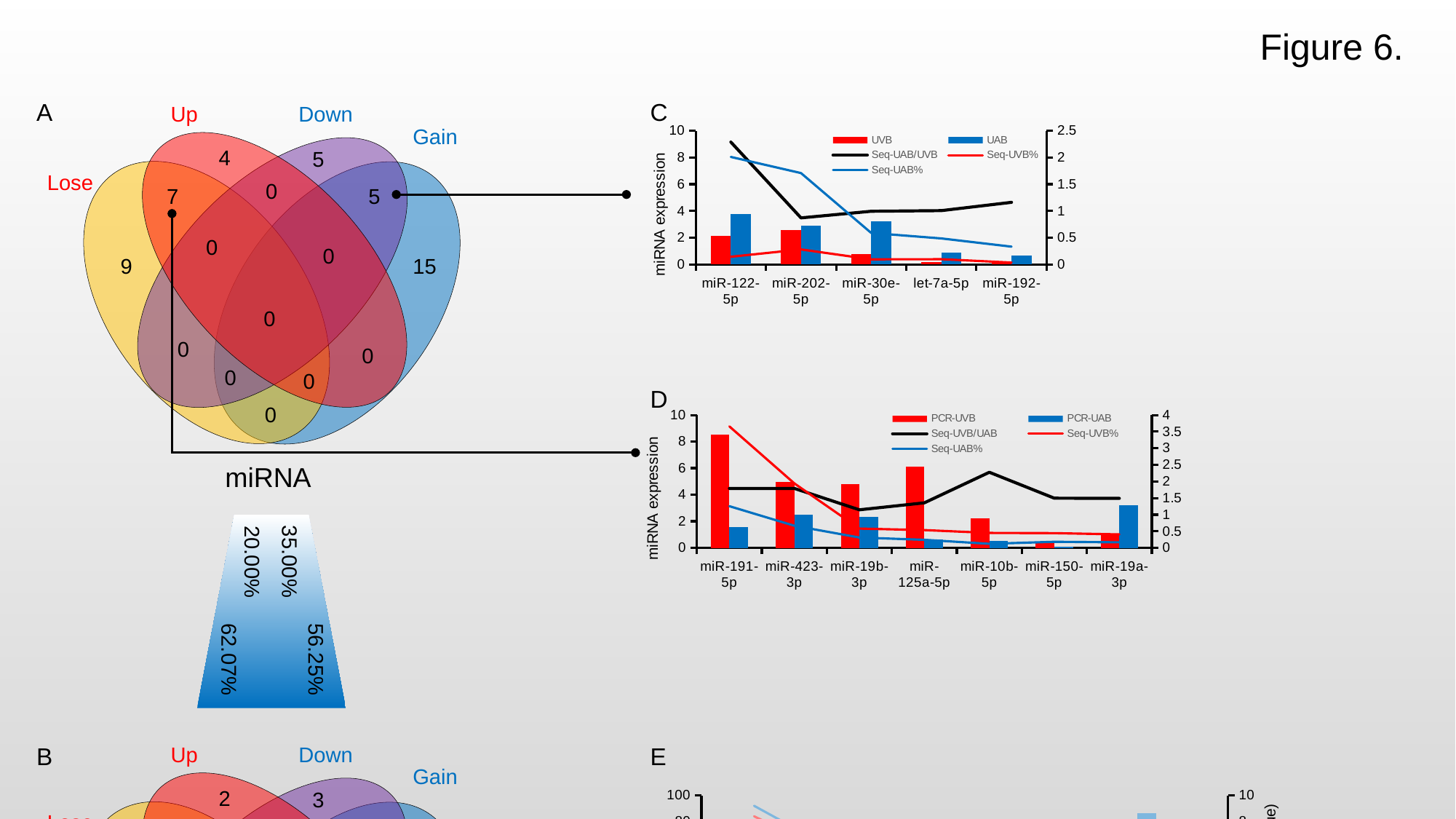

Figure 6.
A
C
Up
Down

Gain
Lose
5
15
4
0
7
5
0
0
9
0
0
0
0
0
0
miRNA

### Chart

| Category | UVB | UAB | Seq-UAB/UVB | Seq-UVB% | Seq-UAB% |
|---|---|---|---|---|---|
| miR-122-5p | 2.14507582021142 | 3.75980354782162 | 9.15503075385468 | 0.143136296502067 | 2.01083532820966 |
| miR-202-5p | 2.5531368402966 | 2.87545580301484 | 3.48476264596913 | 0.279910979826264 | 1.7084540758473 |
| miR-30e-5p | 0.76646414874471 | 3.21887307218709 | 3.97755736358092 | 0.0954241976680446 | 0.58964344210659 |
| let-7a-5p | 0.20043705043613 | 0.874250873653699 | 4.02683683534209 | 0.0974387085077032 | 0.486329847549454 |
| miR-192-5p | 0.22214668793493 | 0.66327770480931 | 4.64635019462551 | 0.0349888724782831 | 0.332619377598589 |
D

### Chart

| Category | PCR-UVB | PCR-UAB | Seq-UVB/UAB | Seq-UVB% | Seq-UAB% |
|---|---|---|---|---|---|
| miR-191-5p | 8.52181582060837 | 1.55914933048953 | 4.47300174536147 | 3.65792757727504 | 1.25488219730377 |
| miR-423-3p | 4.9678215581219 | 2.52082118064376 | 4.47565372268086 | 1.94029201925024 | 0.665238755197179 |
| miR-19b-3p | 4.80997853430081 | 2.3047825230448 | 2.86613634635971 | 0.578906799186137 | 0.309940783671414 |
| miR-125a-5p | 6.10067580276283 | 0.616167081929738 | 3.38975740963698 | 0.534375506941051 | 0.241905001889883 |
| miR-10b-5p | 2.23053727266046 | 0.511177222319378 | 5.68994993760493 | 0.44849372903981 | 0.120952500944942 |
| miR-150-5p | 0.331573116512869 | 0.0960287723827098 | 3.73949428523445 | 0.442132115861941 | 0.181428751417413 |
| miR-19a-3p | 1.0553364506961 | 3.23523371539548 | 3.72726572315062 | 0.403962436794722 | 0.166309688799295 |
56.25%
35.00%
20.00%
62.07%
B
Up
Down

Gain
Lose
3
8
2
0
0
3
3
5
2
23
0
1
5
1
6
KEGG Pathway
E

### Chart

| Category | Gain | Down | Lose | Up | Gain | Down | Lose | Up |
|---|---|---|---|---|---|---|---|---|
| MAPK signaling pathway | 79.0 | 46.0 | 27.0 | 37.0 | 9.18789557466991 | 5.16123060866519 | 1.56628169058162 | 8.37300465473977 |
| Endocytosis | 50.0 | 27.0 | 20.0 | 23.0 | 4.69640233371779 | 2.09785075475395 | 1.48602769565229 | 4.41400477723591 |
| Focal adhesion | 53.0 | 29.0 | 34.0 | 24.0 | 4.57087767998708 | 2.13539743398825 | 6.19299147226907 | 4.2863731114102 |
| Regulation of actin cytoskeleton | 55.0 | 35.0 | 35.0 | 25.0 | 4.33805128676996 | 3.46826215286859 | 5.97535616900592 | 4.27485125361833 |
| Pathways in cancer | 86.0 | 46.0 | 45.0 | 38.0 | 7.22466850991547 | 2.98715056123669 | 5.54626487824038 | 6.511191565113 |
Top 5